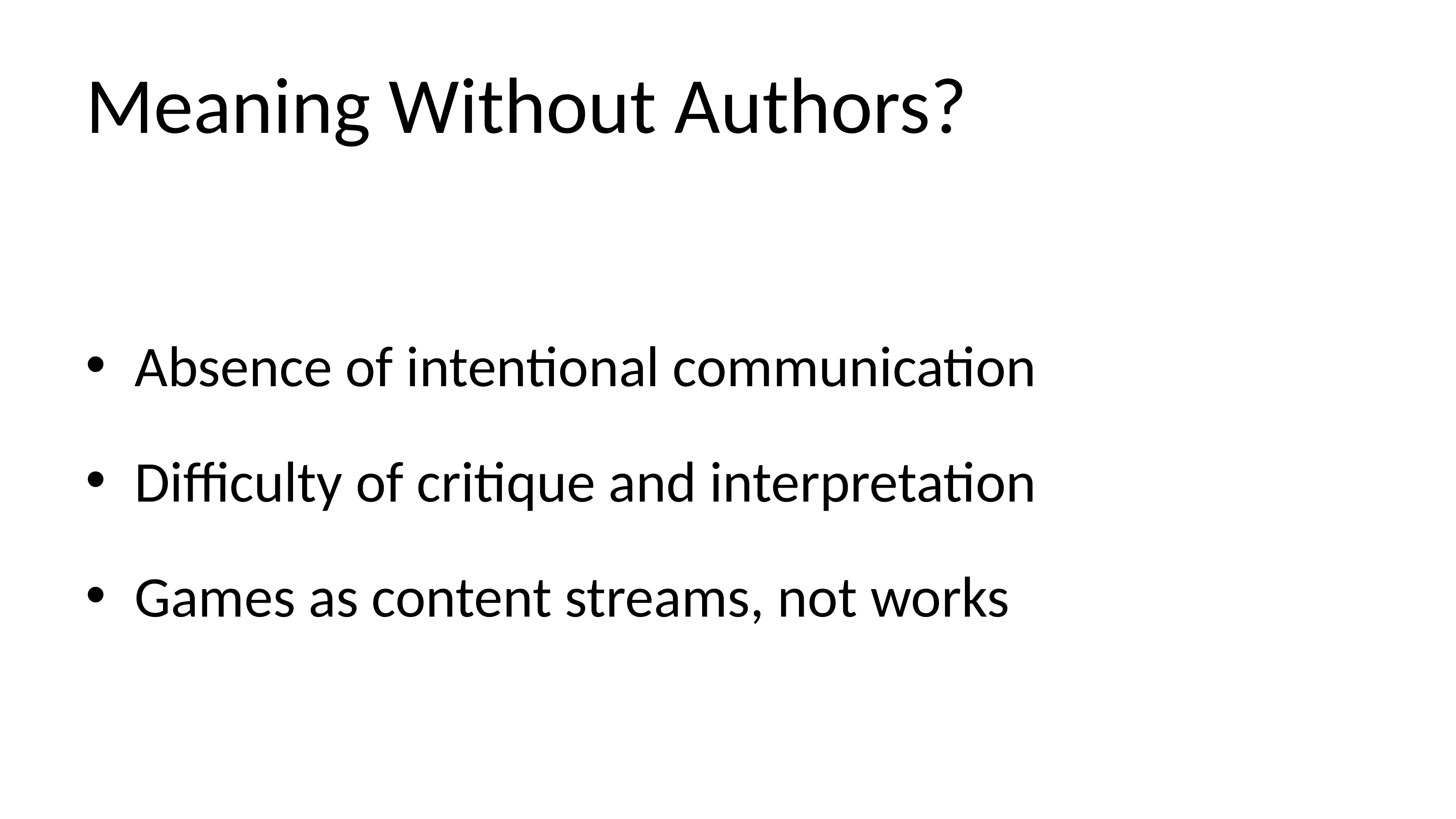

# Meaning Without Authors?
Absence of intentional communication
Difficulty of critique and interpretation
Games as content streams, not works